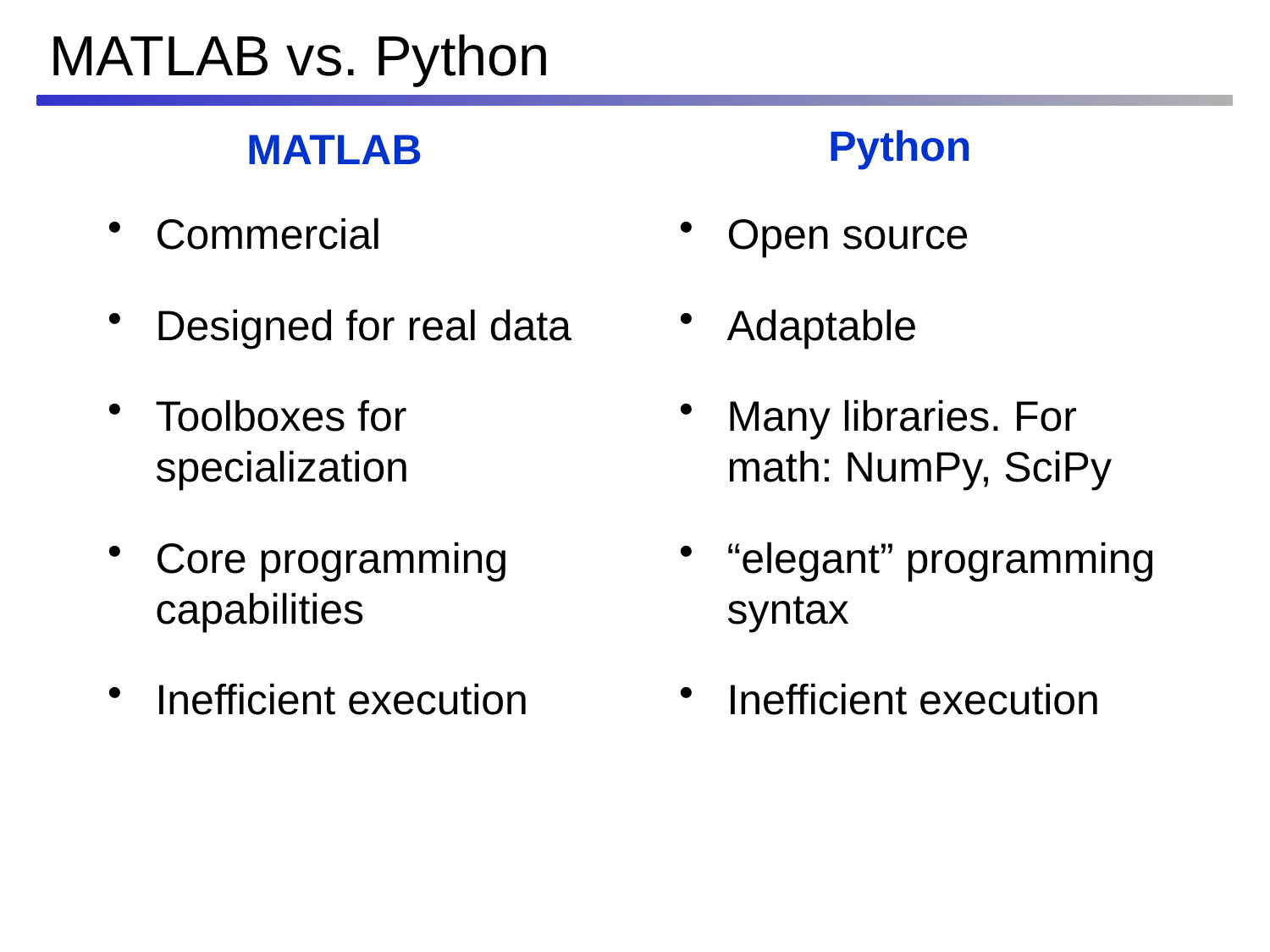

MATLAB vs. Python

Python
MATLAB
Commercial
Designed for real data
Toolboxes for specialization
Core programming capabilities
Inefficient execution
Open source
Adaptable
Many libraries. For math: NumPy, SciPy
“elegant” programming syntax
Inefficient execution